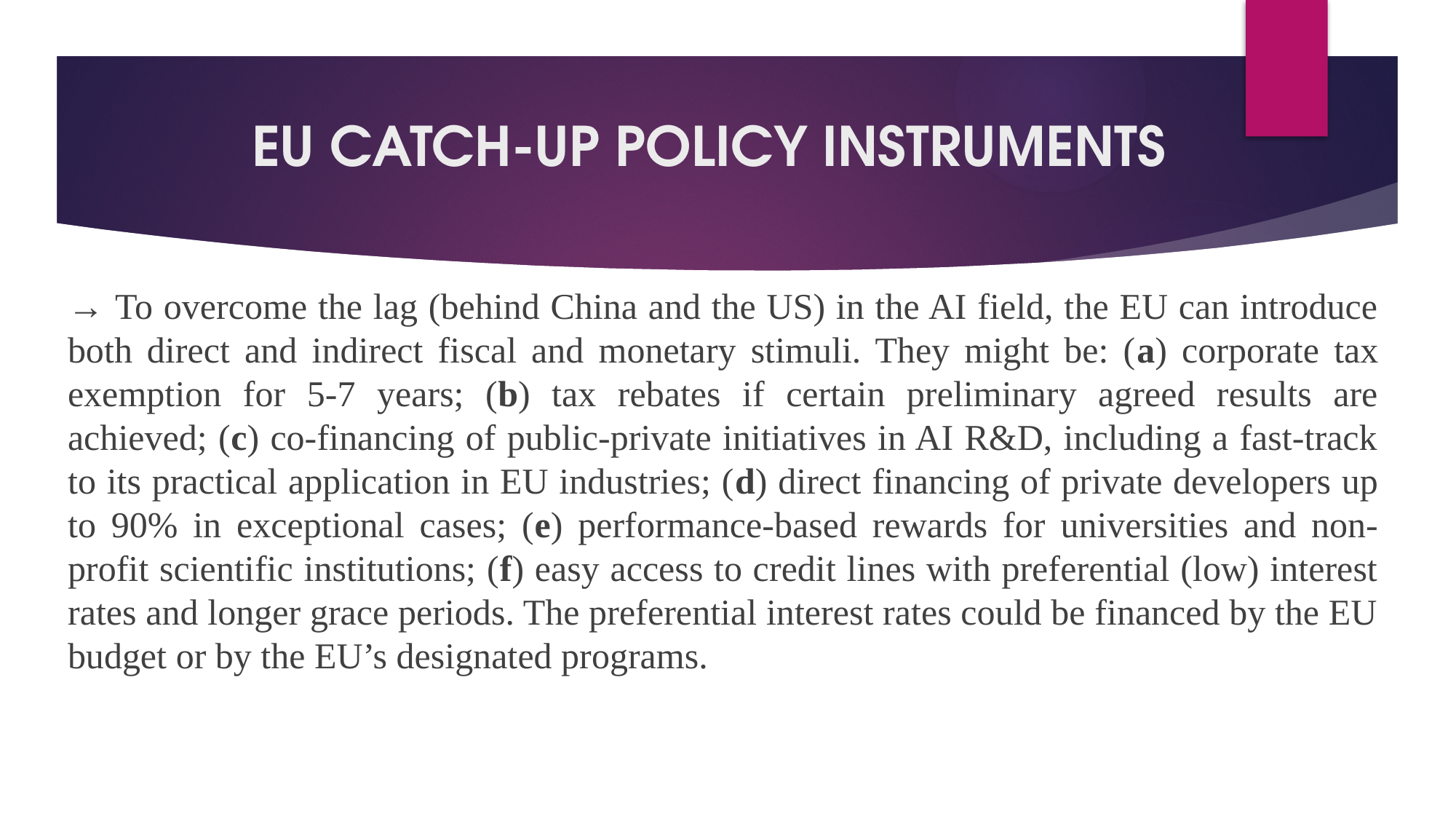

# EU CATCH-UP POLICY INSTRUMENTS
→ To overcome the lag (behind China and the US) in the AI field, the EU can introduce both direct and indirect fiscal and monetary stimuli. They might be: (a) corporate tax exemption for 5-7 years; (b) tax rebates if certain preliminary agreed results are achieved; (c) co-financing of public-private initiatives in AI R&D, including a fast-track to its practical application in EU industries; (d) direct financing of private developers up to 90% in exceptional cases; (e) performance-based rewards for universities and non-profit scientific institutions; (f) easy access to credit lines with preferential (low) interest rates and longer grace periods. The preferential interest rates could be financed by the EU budget or by the EU’s designated programs.